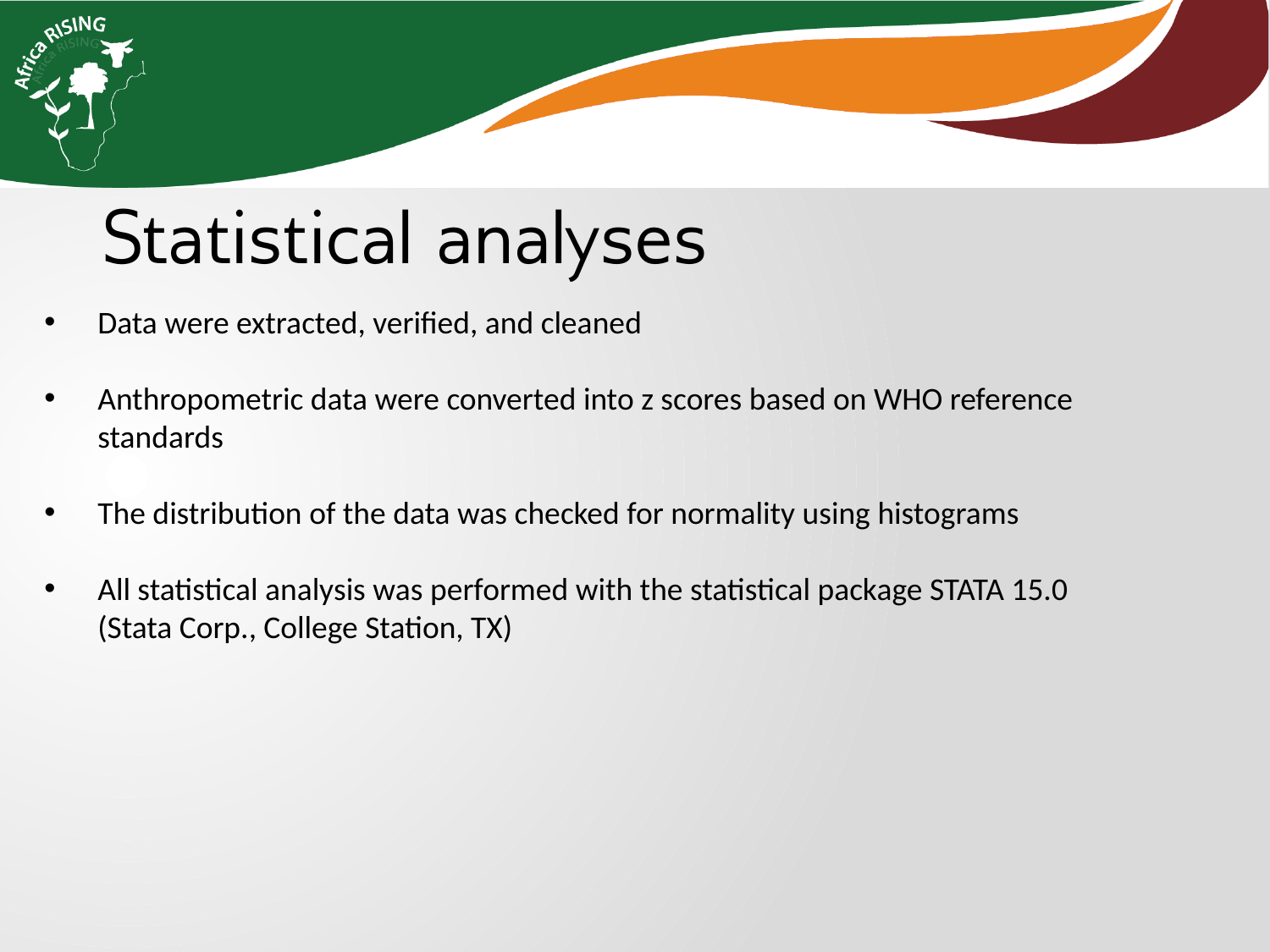

Statistical analyses

Data were extracted, verified, and cleaned

Anthropometric data were converted into z scores based on WHO reference standards

The distribution of the data was checked for normality using histograms

All statistical analysis was performed with the statistical package STATA 15.0 (Stata Corp., College Station, TX)